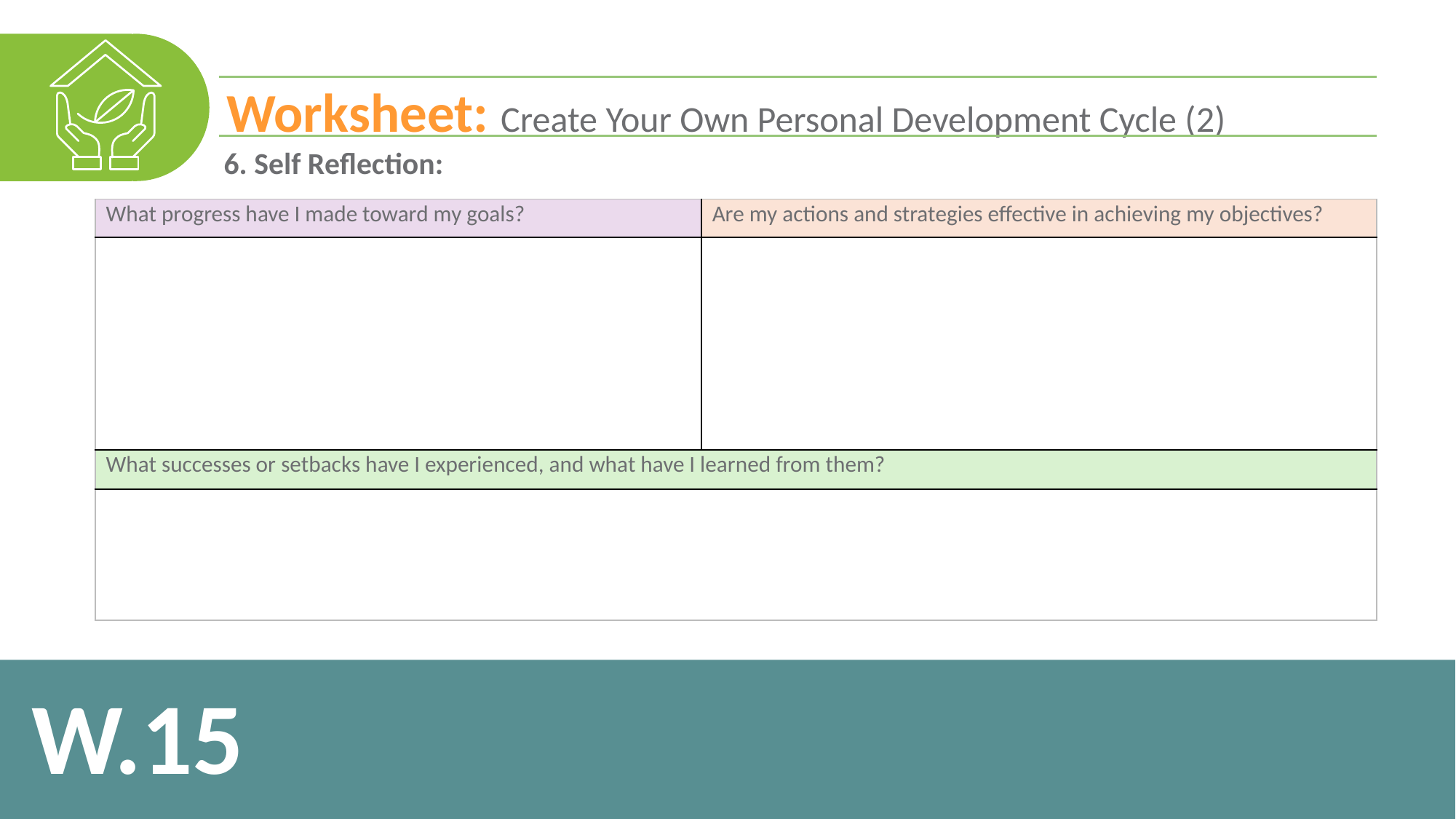

Worksheet: Create Your Own Personal Development Cycle (2)

6. Self Reflection:
| What progress have I made toward my goals? | Are my actions and strategies effective in achieving my objectives? |
| --- | --- |
|  |  |
| What successes or setbacks have I experienced, and what have I learned from them? |  |
|  |  |

W.15